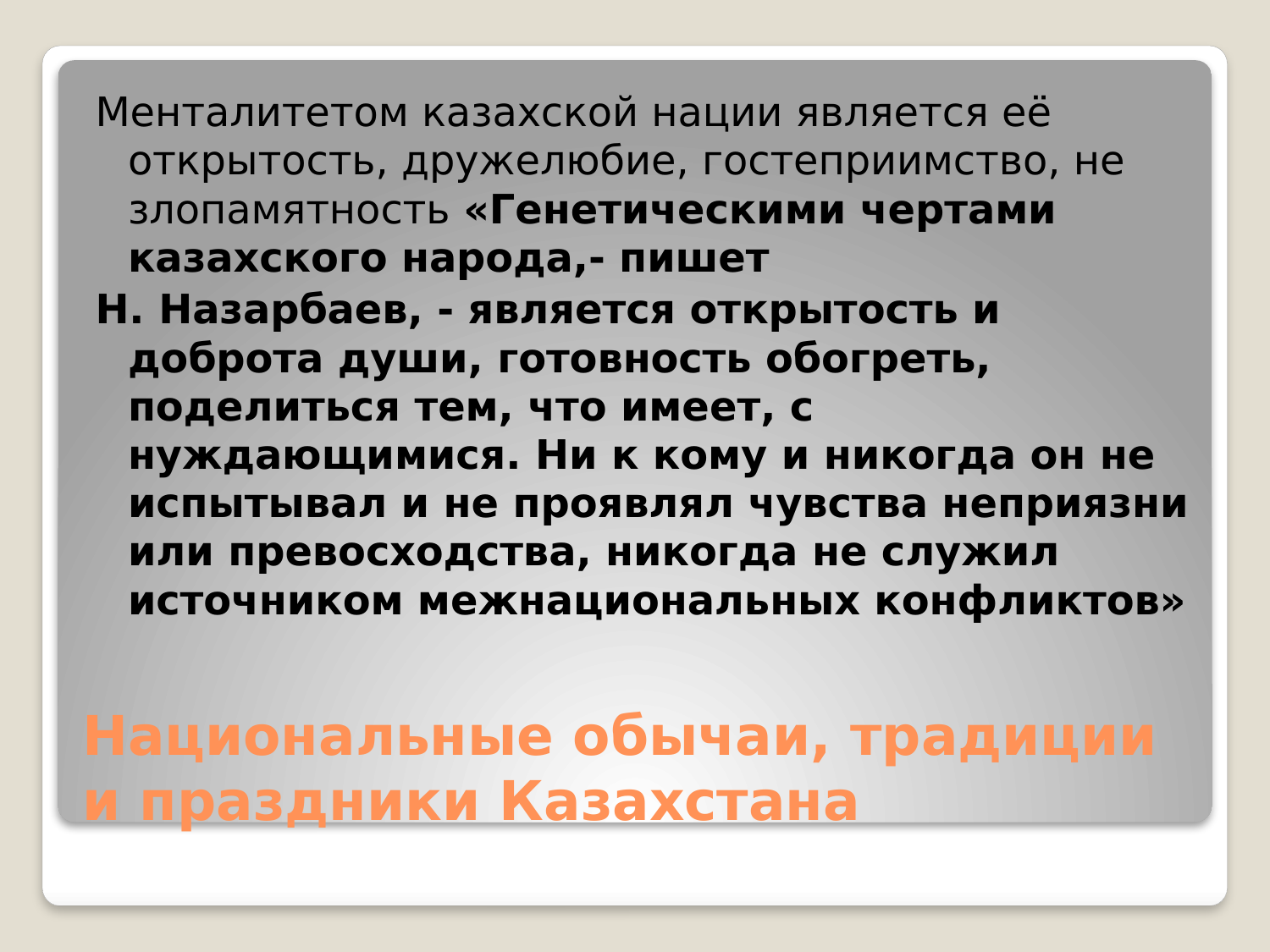

Менталитетом казахской нации является её открытость, дружелюбие, гостеприимство, не злопамятность «Генетическими чертами казахского народа,- пишет
Н. Назарбаев, - является открытость и доброта души, готовность обогреть, поделиться тем, что имеет, с нуждающимися. Ни к кому и никогда он не испытывал и не проявлял чувства неприязни или превосходства, никогда не служил источником межнациональных конфликтов»
# Национальные обычаи, традиции и праздники Казахстана